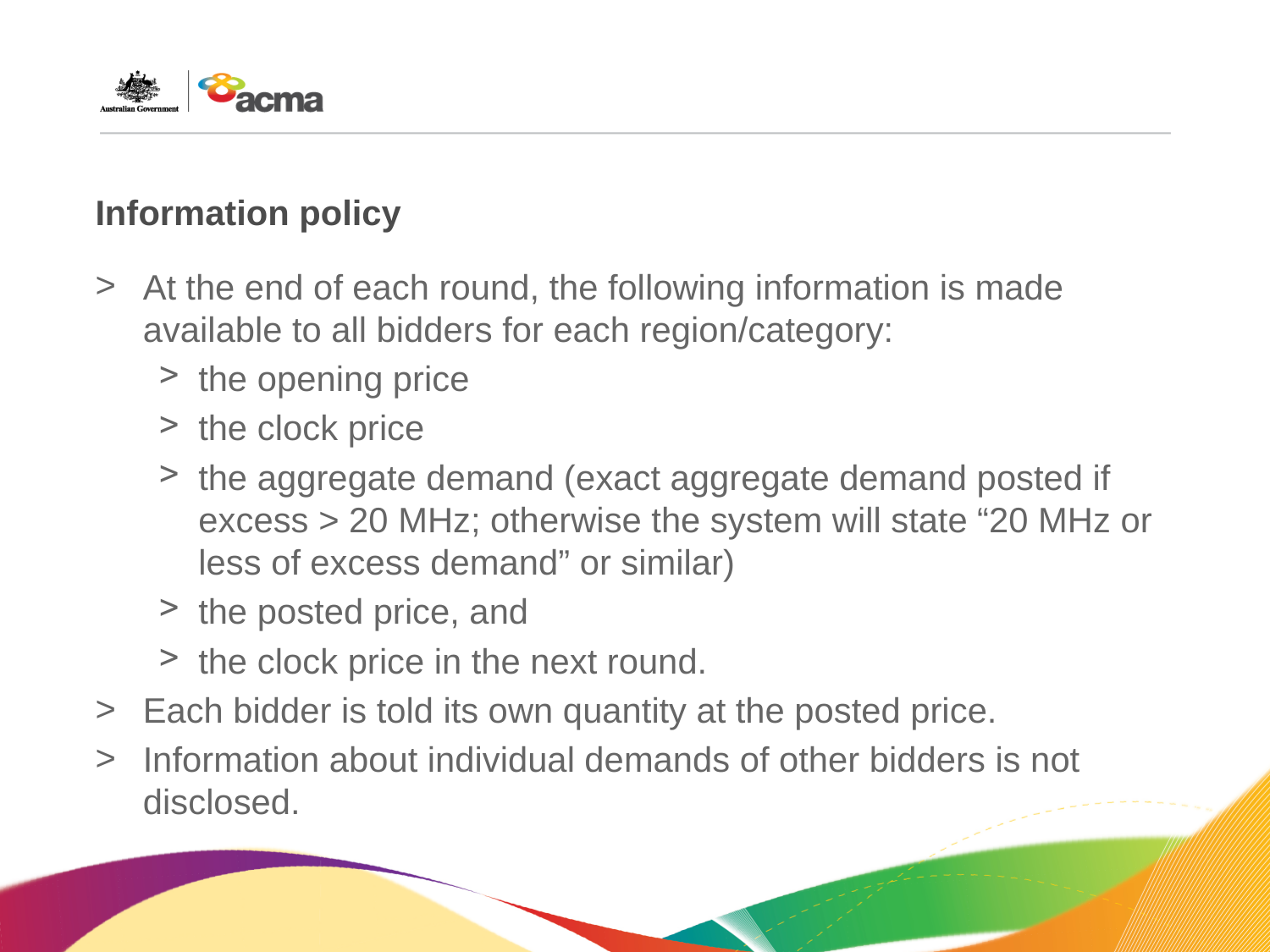

# Information policy
At the end of each round, the following information is made available to all bidders for each region/category:
the opening price
the clock price
the aggregate demand (exact aggregate demand posted if excess > 20 MHz; otherwise the system will state “20 MHz or less of excess demand” or similar)
the posted price, and
the clock price in the next round.
Each bidder is told its own quantity at the posted price.
Information about individual demands of other bidders is not disclosed.